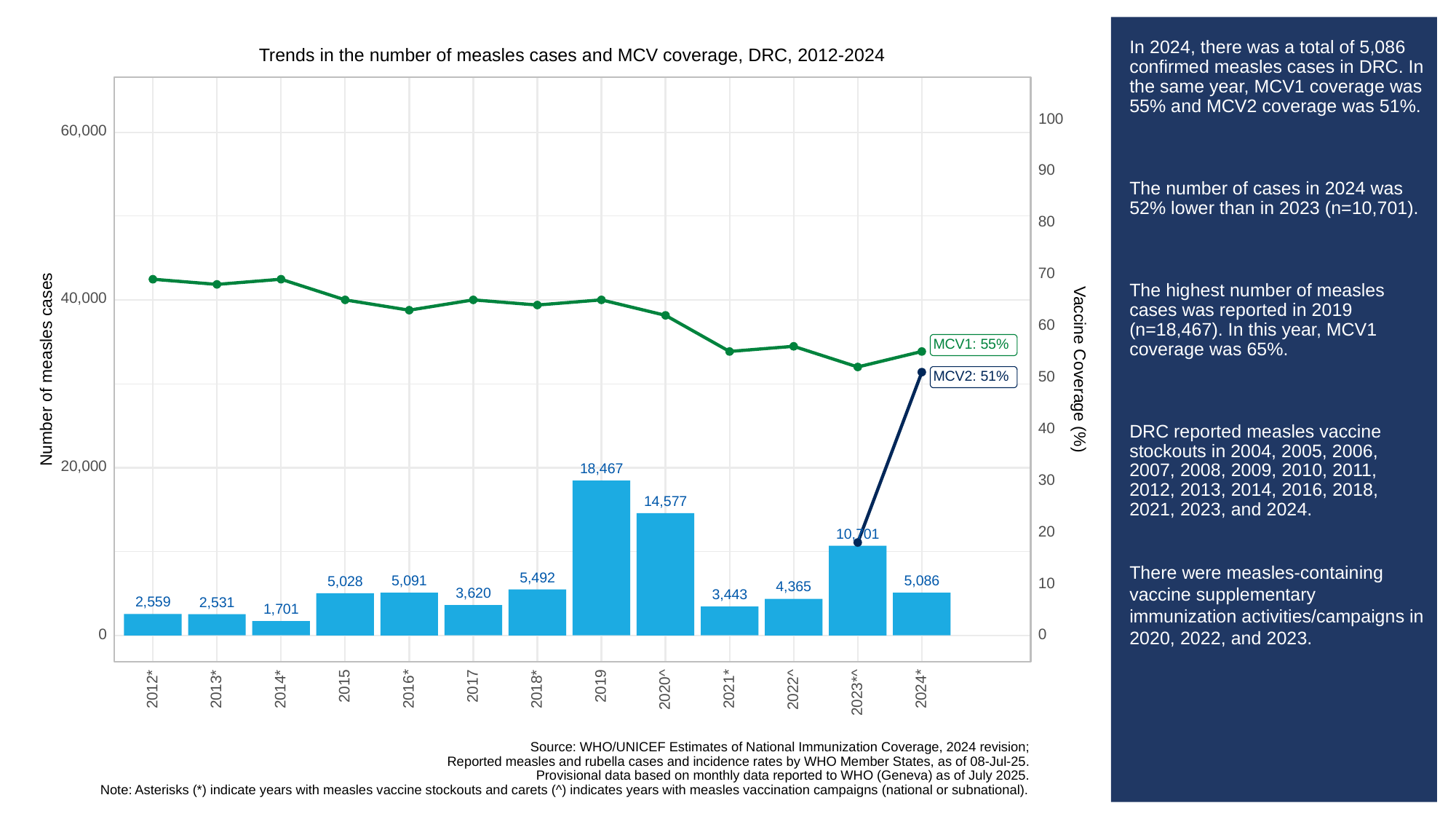

# In 2024, there was a total of 5,086 confirmed measles cases in DRC. In the same year, MCV1 coverage was 55% and MCV2 coverage was 51%.

The number of cases in 2024 was 52% lower than in 2023 (n=10,701).

The highest number of measles cases was reported in 2019 (n=18,467). In this year, MCV1 coverage was 65%.

DRC reported measles vaccine stockouts in 2004, 2005, 2006, 2007, 2008, 2009, 2010, 2011, 2012, 2013, 2014, 2016, 2018, 2021, 2023, and 2024.

There were measles-containing vaccine supplementary immunization activities/campaigns in 2020, 2022, and 2023.

Trends in the number of measles cases and MCV coverage, DRC, 2012-2024

100
60,000

90

80
70

40,000

60

MCV1: 55%

Vaccine Coverage (%)

Number of measles cases

MCV2: 51%
50

40
20,000
18,467

30

14,577

20
10,701

5,492
5,091
5,086
5,028
10
4,365
3,620
3,443

2,559
2,531

1,701

0
0

2015
2017
2019
2013*
2012*
2014*
2016*
2018*
2021*
2024*
2020^
2022^
2023*^
Source: WHO/UNICEF Estimates of National Immunization Coverage, 2024 revision;
Reported measles and rubella cases and incidence rates by WHO Member States, as of 08-Jul-25.
Provisional data based on monthly data reported to WHO (Geneva) as of July 2025.
Note: Asterisks (*) indicate years with measles vaccine stockouts and carets (^) indicates years with measles vaccination campaigns (national or subnational).